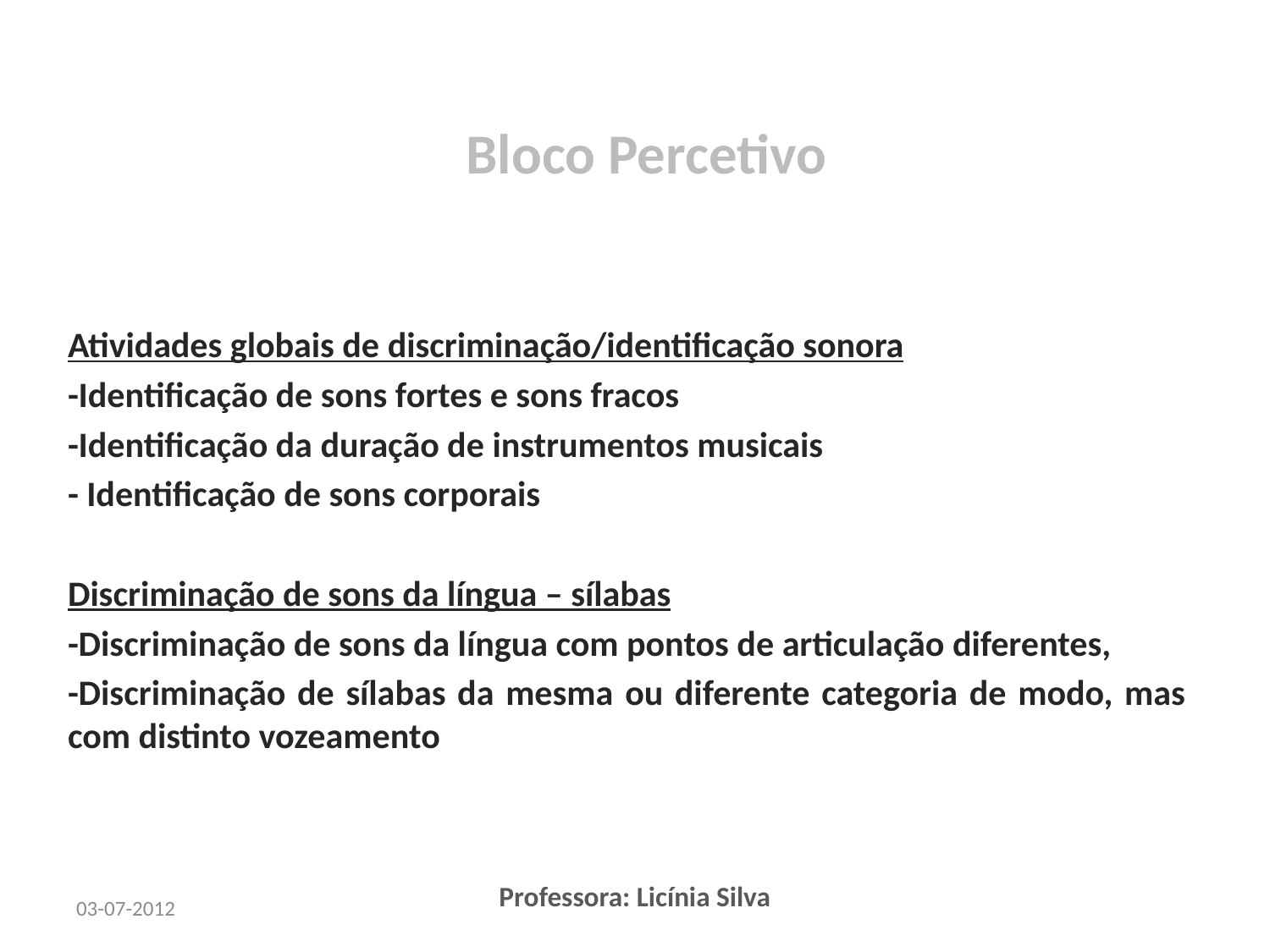

# Bloco Percetivo

Atividades globais de discriminação/identificação sonora
-Identificação de sons fortes e sons fracos
-Identificação da duração de instrumentos musicais
- Identificação de sons corporais

Discriminação de sons da língua – sílabas
-Discriminação de sons da língua com pontos de articulação diferentes,
-Discriminação de sílabas da mesma ou diferente categoria de modo, mas com distinto vozeamento

03-07-2012
Professora: Licínia Silva

5